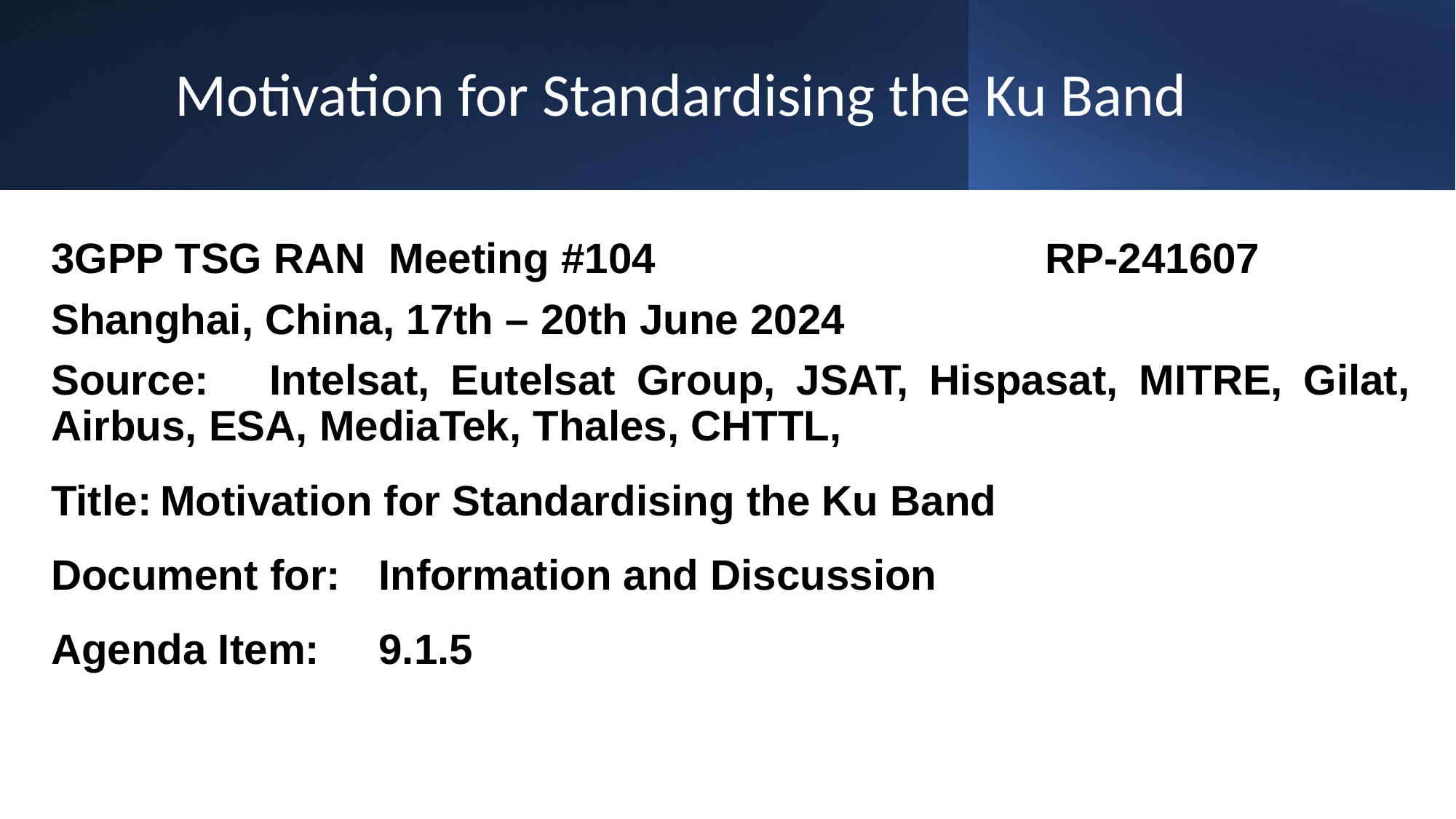

# Motivation for Standardising the Ku Band
3GPP TSG RAN  Meeting #104				 RP-241607
Shanghai, China, 17th – 20th June 2024
Source:	Intelsat, Eutelsat Group, JSAT, Hispasat, MITRE, Gilat, Airbus, ESA, MediaTek, Thales, CHTTL,
Title:	Motivation for Standardising the Ku Band
Document for:	Information and Discussion
Agenda Item:	9.1.5